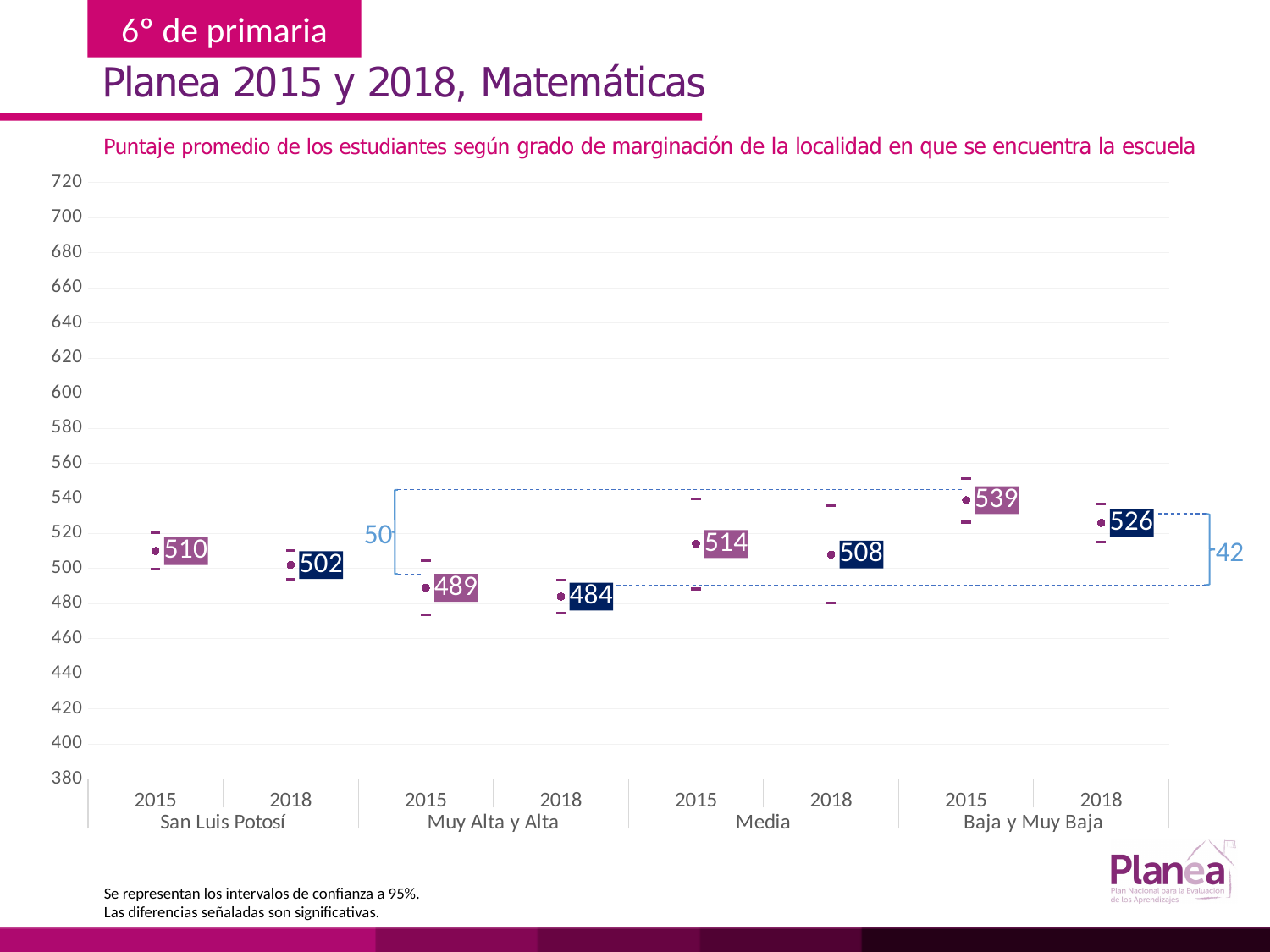

Planea 2015 y 2018, Matemáticas

Puntaje promedio de los estudiantes según grado de marginación de la localidad en que se encuentra la escuela

### Chart

| Category |  |  |  |
|---|---|---|---|
| 2015 | 499.652 | 520.348 | 510.0 |
| 2018 | 493.642 | 510.358 | 502.0 |
| 2015 | 473.478 | 504.522 | 489.0 |
| 2018 | 474.448 | 493.552 | 484.0 |
| 2015 | 488.329 | 539.671 | 514.0 |
| 2018 | 480.339 | 535.6610000000001 | 508.0 |
| 2015 | 526.463 | 551.537 | 539.0 |
| 2018 | 515.055 | 536.945 | 526.0 |
50

42
Se representan los intervalos de confianza a 95%.
Las diferencias señaladas son significativas.